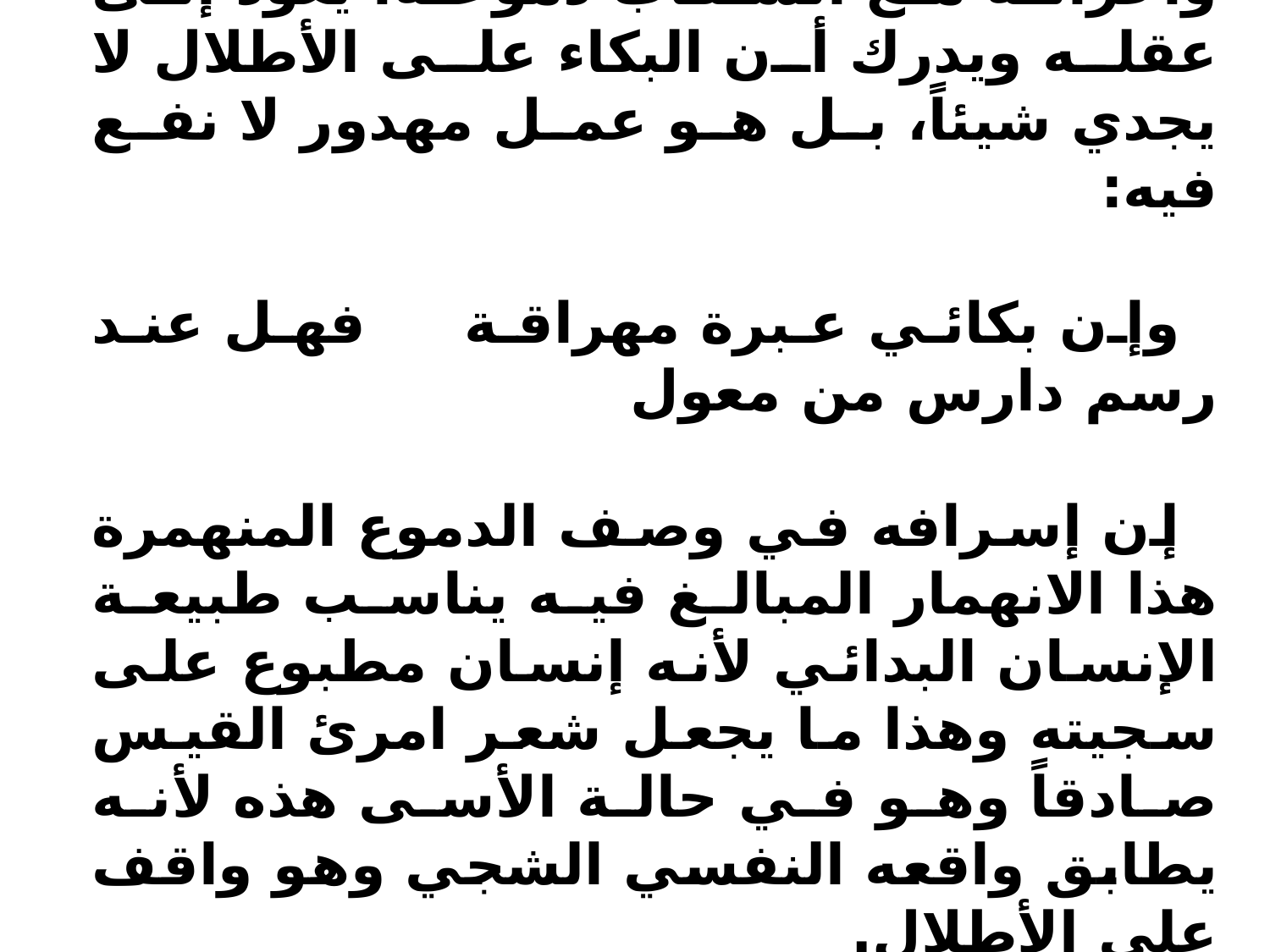

لذا فإن الشاعر عندما يهدر همومه وأحزانه مع انسكاب دموعه، يعود إلى عقله ويدرك أن البكاء على الأطلال لا يجدي شيئاً، بل هو عمل مهدور لا نفع فيه:

وإن بكائي عبرة مهراقة     فهل عند رسم دارس من معول

إن إسرافه في وصف الدموع المنهمرة هذا الانهمار المبالغ فيه يناسب طبيعة الإنسان البدائي لأنه إنسان مطبوع على سجيته وهذا ما يجعل شعر امرئ القيس صادقاً وهو في حالة الأسى هذه لأنه يطابق واقعه النفسي الشجي وهو واقف على الأطلال.